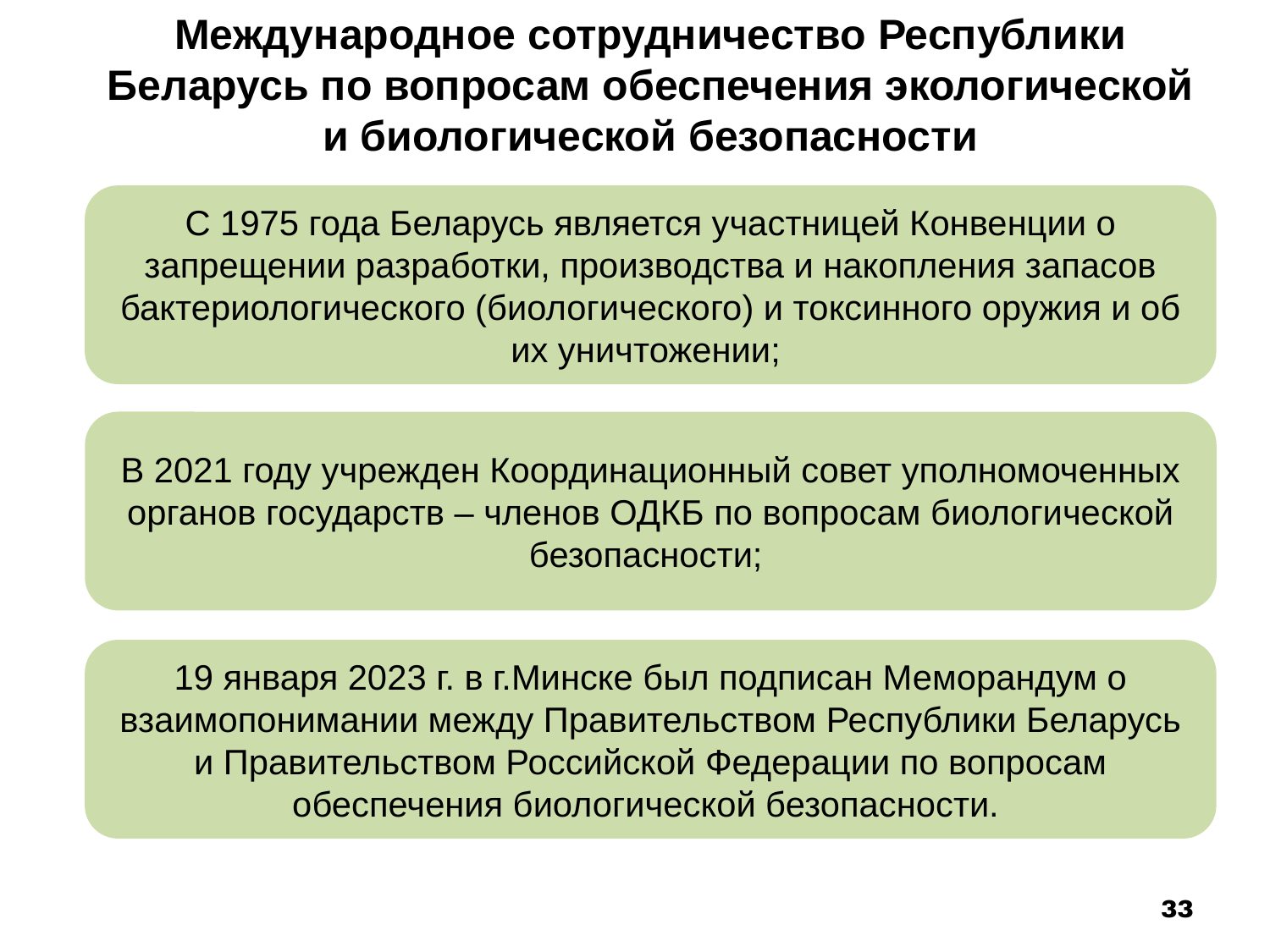

Международное сотрудничество Республики Беларусь по вопросам обеспечения экологической и биологической безопасности
С 1975 года Беларусь является участницей Конвенции о запрещении разработки, производства и накопления запасов бактериологического (биологического) и токсинного оружия и об их уничтожении;
В 2021 году учрежден Координационный совет уполномоченных органов государств – членов ОДКБ по вопросам биологической безопасности;
19 января 2023 г. в г.Минске был подписан Меморандум о взаимопонимании между Правительством Республики Беларусь и Правительством Российской Федерации по вопросам обеспечения биологической безопасности.
33